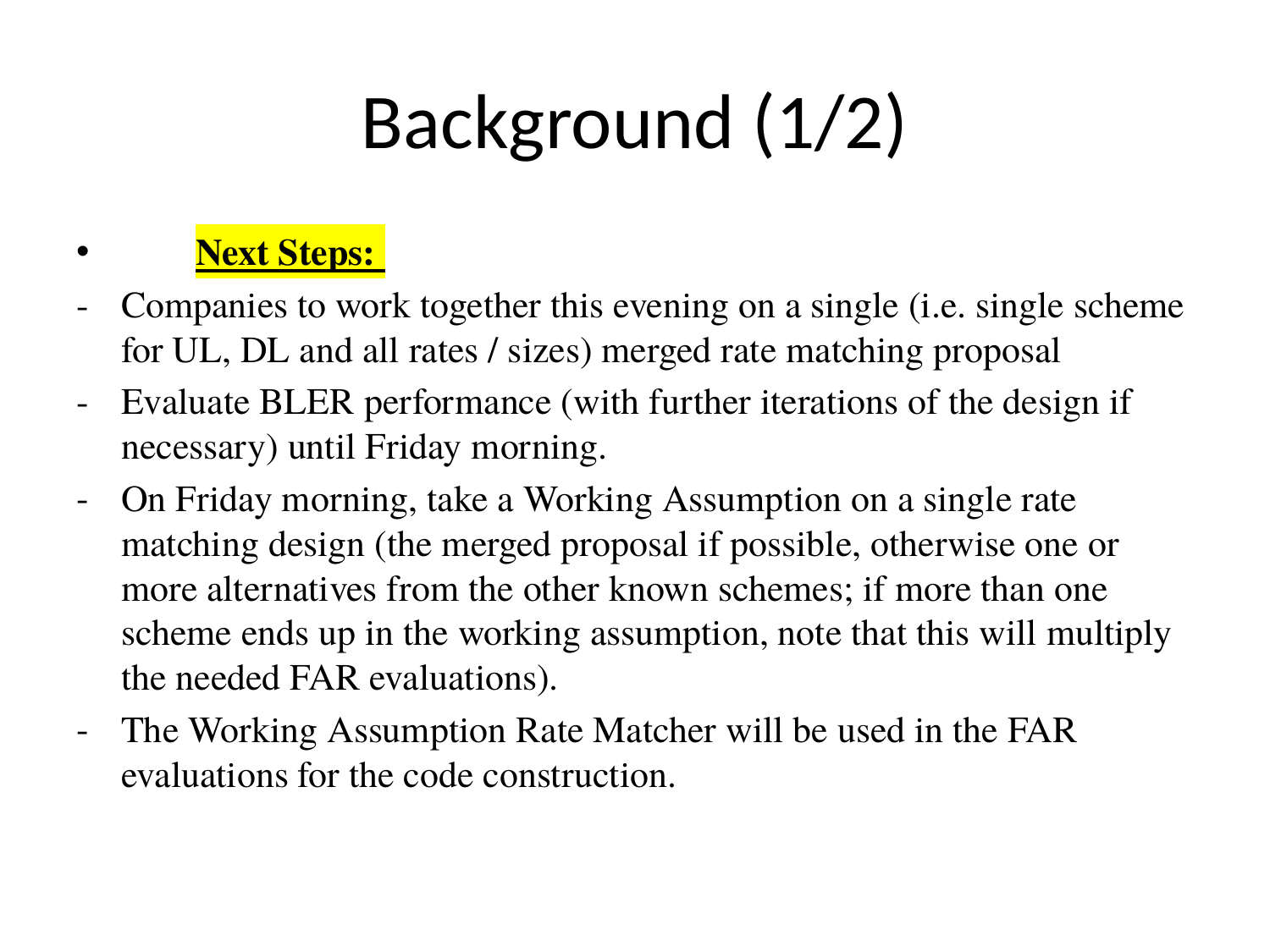

# Background (1/2)
Next Steps:
Companies to work together this evening on a single (i.e. single scheme for UL, DL and all rates / sizes) merged rate matching proposal
Evaluate BLER performance (with further iterations of the design if necessary) until Friday morning.
On Friday morning, take a Working Assumption on a single rate matching design (the merged proposal if possible, otherwise one or more alternatives from the other known schemes; if more than one scheme ends up in the working assumption, note that this will multiply the needed FAR evaluations).
The Working Assumption Rate Matcher will be used in the FAR evaluations for the code construction.